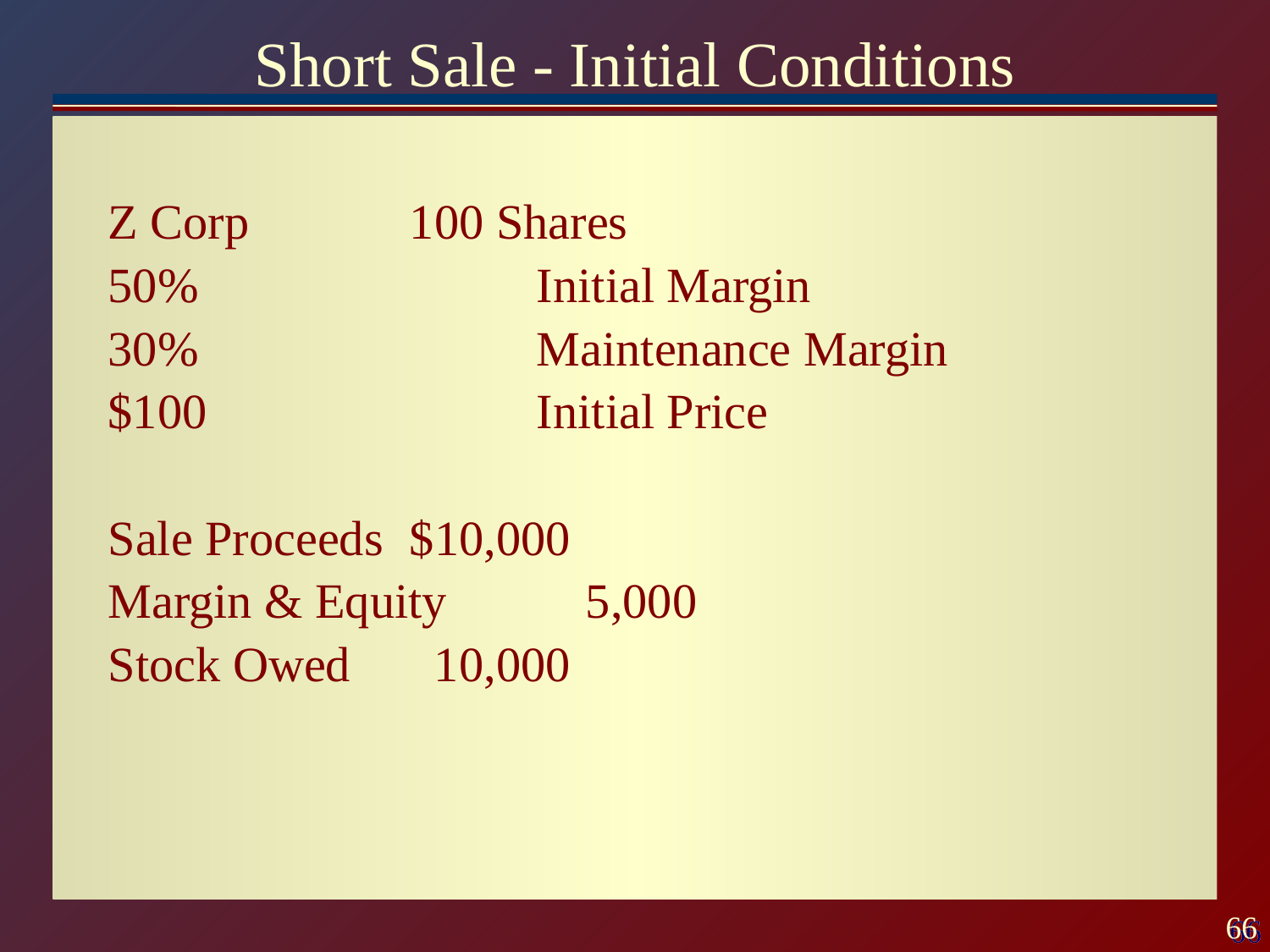

# Short Sale - Initial Conditions
Z Corp		100 Shares
50%			Initial Margin
30%			Maintenance Margin
$100			Initial Price

Sale Proceeds	$10,000
Margin & Equity	    5,000
Stock Owed 	  10,000